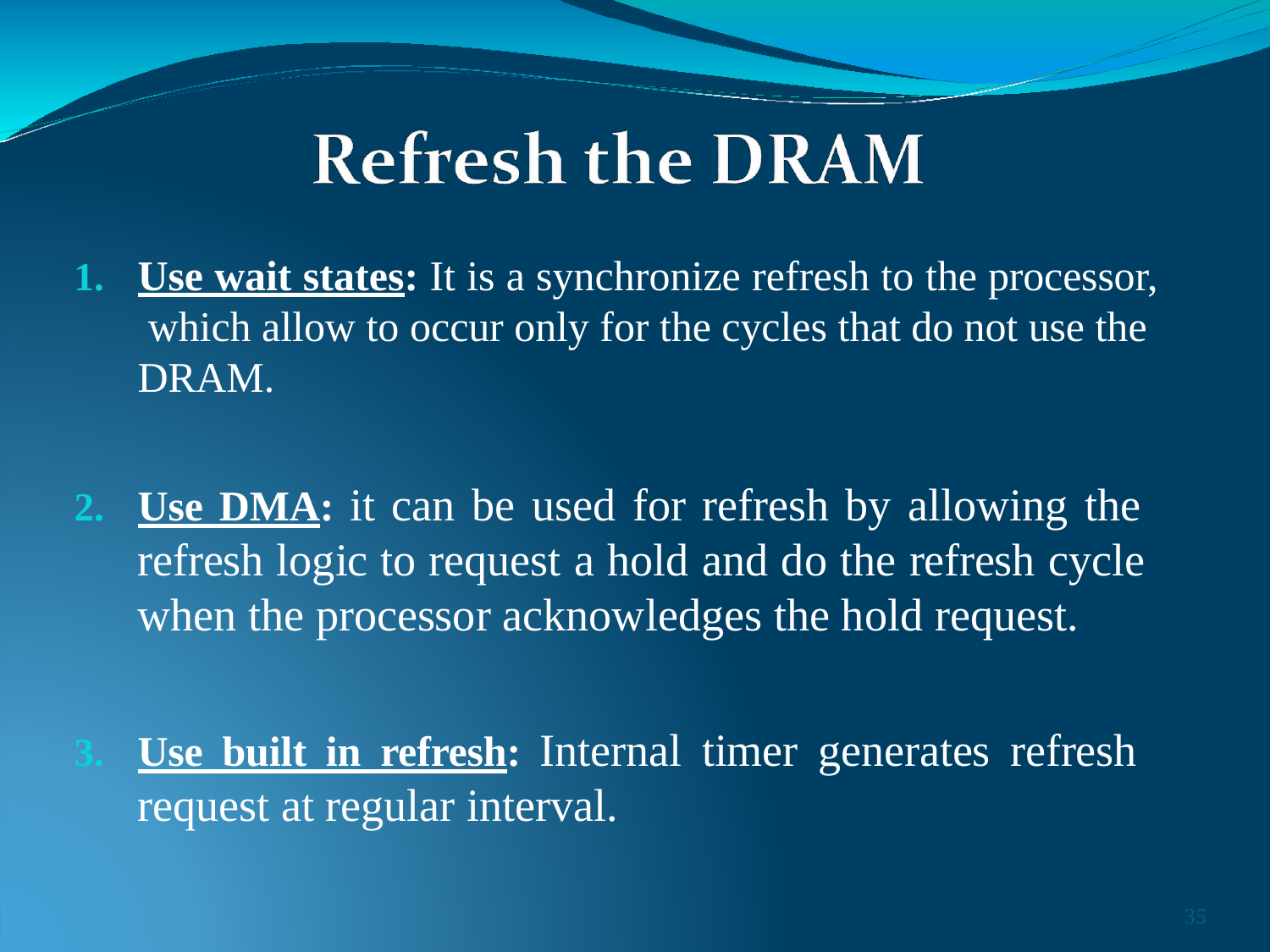

Use wait states: It is a synchronize refresh to the processor,  which allow to occur only for the cycles that do not use the  DRAM.

Use DMA: it can be used for refresh by allowing the  refresh logic to request a hold and do the refresh cycle  when the processor acknowledges the hold request.

Use built in refresh: Internal timer generates refresh  request at regular interval.
35